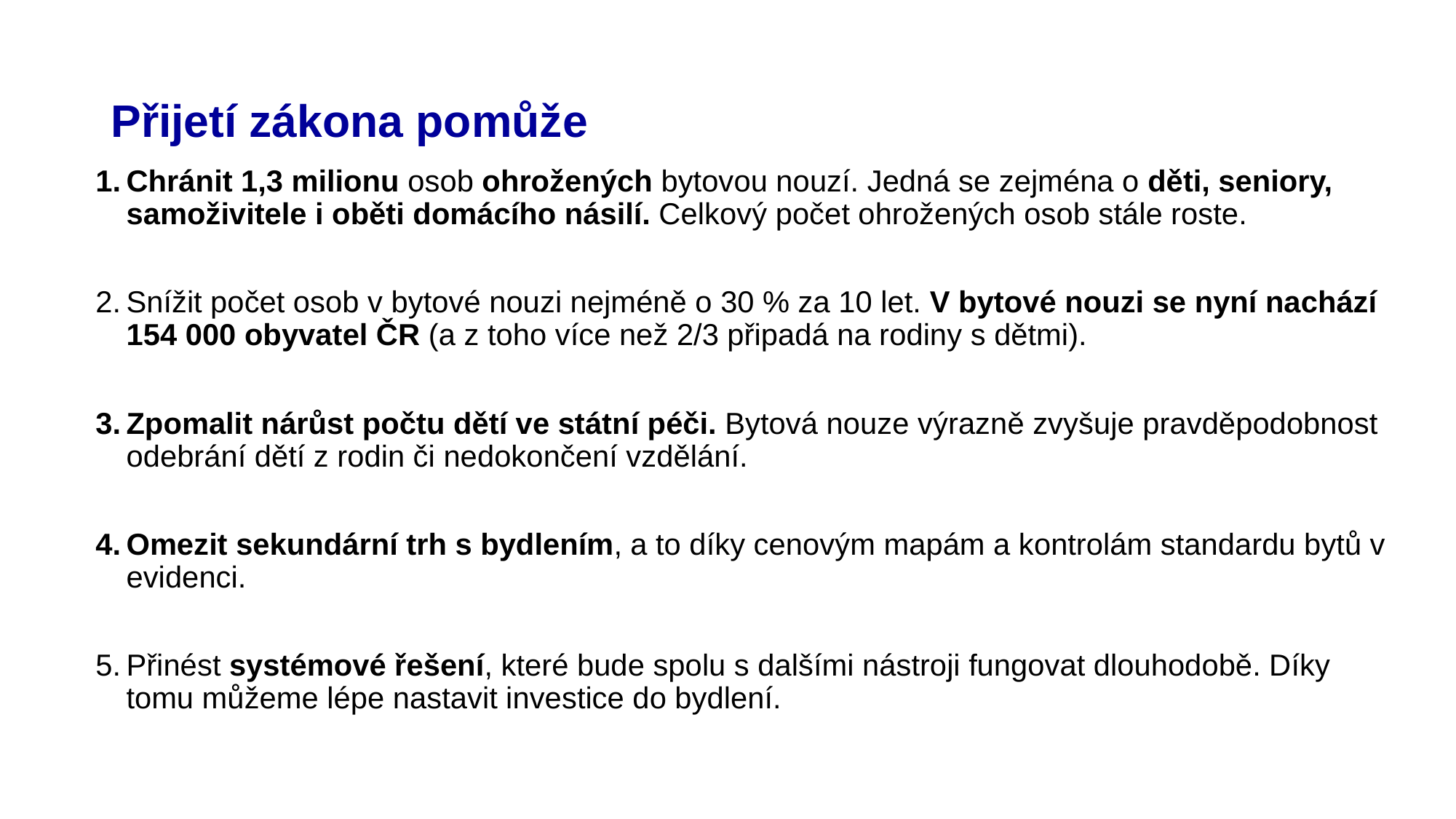

# Přijetí zákona pomůže
Chránit 1,3 milionu osob ohrožených bytovou nouzí. Jedná se zejména o děti, seniory, samoživitele i oběti domácího násilí. Celkový počet ohrožených osob stále roste.

Snížit počet osob v bytové nouzi nejméně o 30 % za 10 let. V bytové nouzi se nyní nachází 154 000 obyvatel ČR (a z toho více než 2/3 připadá na rodiny s dětmi).

Zpomalit nárůst počtu dětí ve státní péči. Bytová nouze výrazně zvyšuje pravděpodobnost odebrání dětí z rodin či nedokončení vzdělání.

Omezit sekundární trh s bydlením, a to díky cenovým mapám a kontrolám standardu bytů v evidenci.

Přinést systémové řešení, které bude spolu s dalšími nástroji fungovat dlouhodobě. Díky tomu můžeme lépe nastavit investice do bydlení.